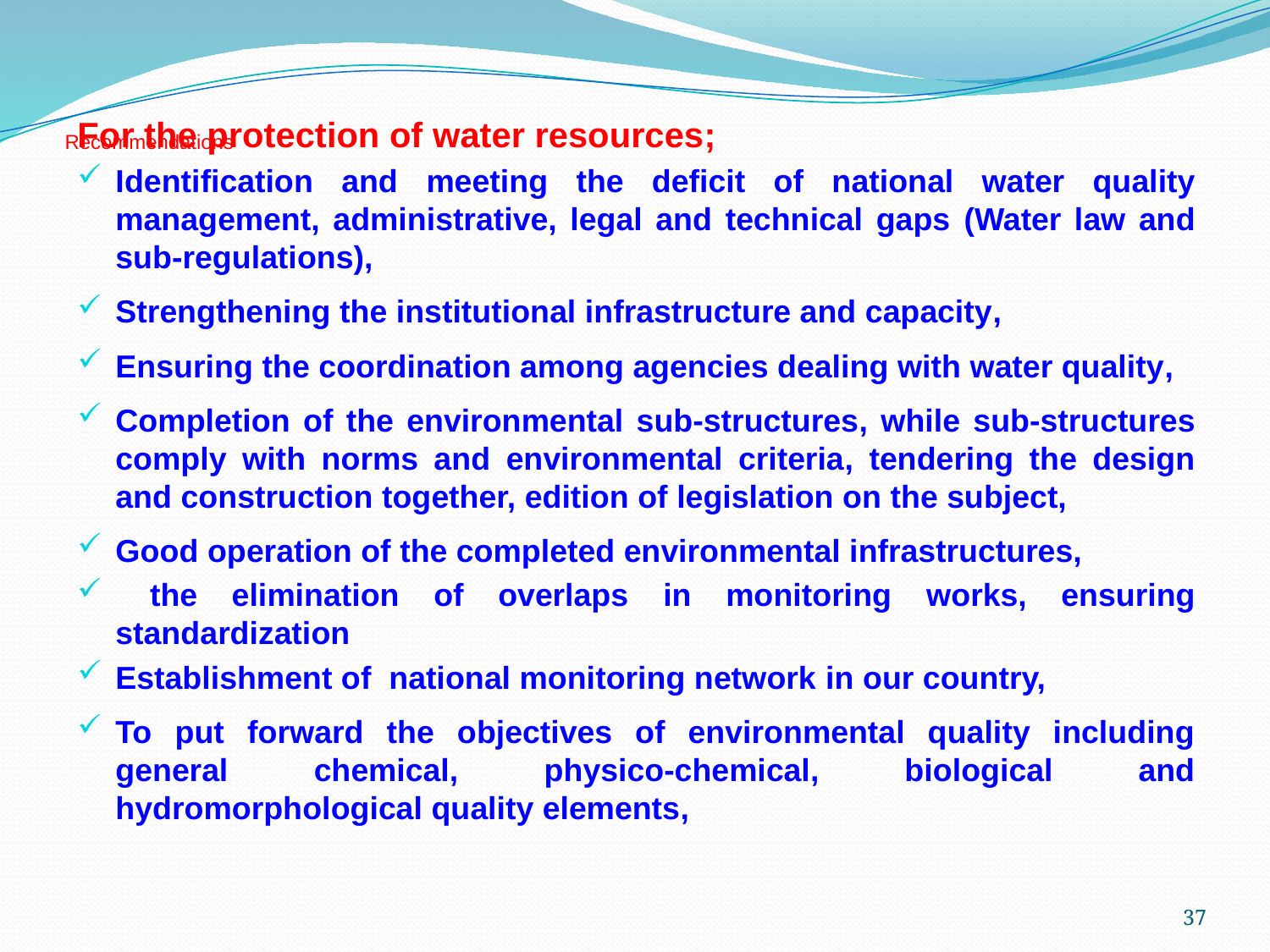

# Recommendations
For the protection of water resources;
Identification and meeting the deficit of national water quality management, administrative, legal and technical gaps (Water law and sub-regulations),

Strengthening the institutional infrastructure and capacity,

Ensuring the coordination among agencies dealing with water quality,

Completion of the environmental sub-structures, while sub-structures comply with norms and environmental criteria, tendering the design and construction together, edition of legislation on the subject,

Good operation of the completed environmental infrastructures,
 the elimination of overlaps in monitoring works, ensuring standardization
Establishment of  national monitoring network in our country,

To put forward the objectives of environmental quality including general chemical, physico-chemical, biological and hydromorphological quality elements,

37